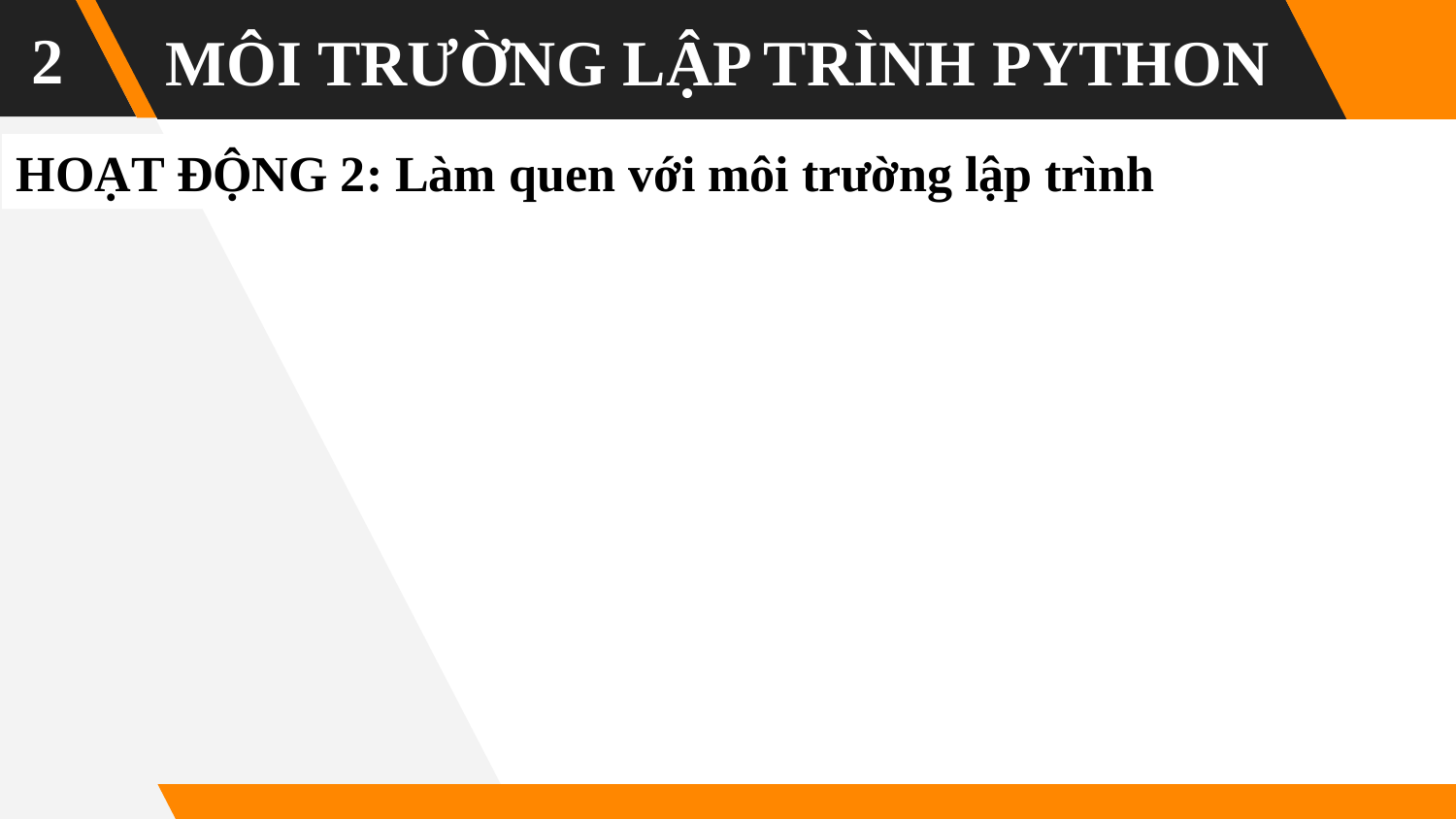

2

MÔI TRƯỜNG LẬP TRÌNH PYTHON

HOẠT ĐỘNG 2: Làm quen với môi trường lập trình